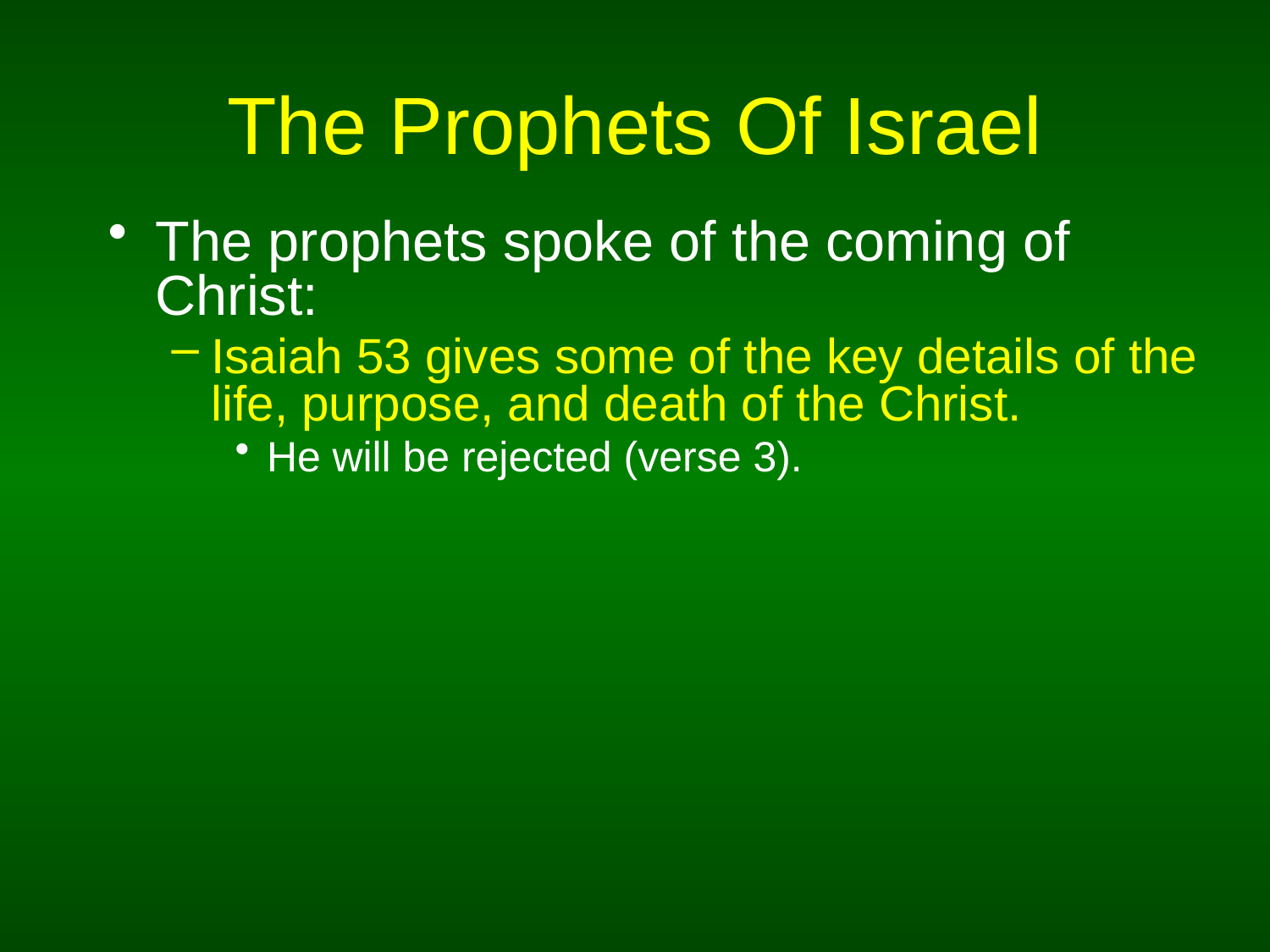

# The Prophets Of Israel
The prophets spoke of the coming of Christ:
Isaiah 53 gives some of the key details of the life, purpose, and death of the Christ.
He will be rejected (verse 3).